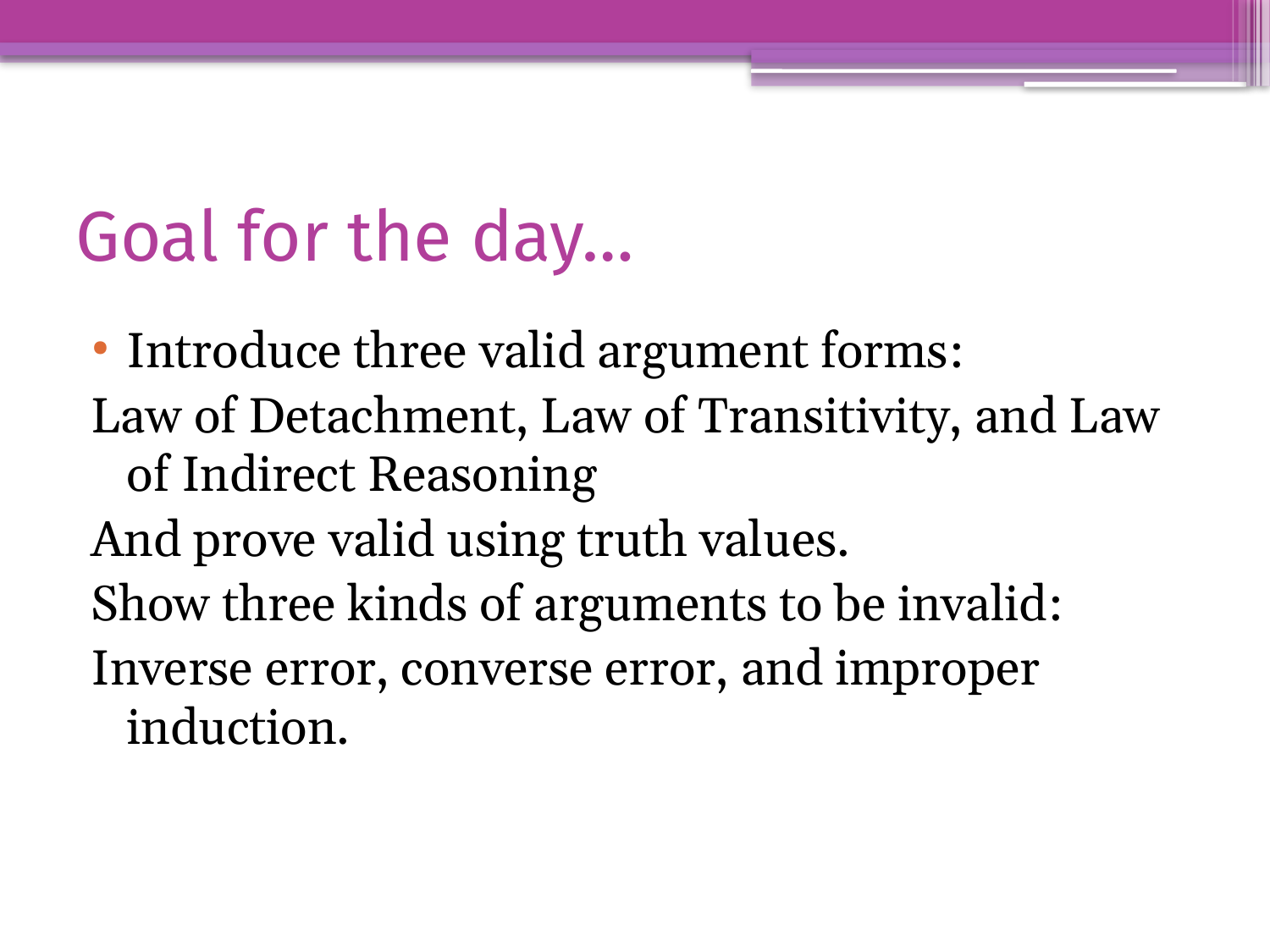

# Goal for the day…
Introduce three valid argument forms:
Law of Detachment, Law of Transitivity, and Law of Indirect Reasoning
And prove valid using truth values.
Show three kinds of arguments to be invalid:
Inverse error, converse error, and improper induction.